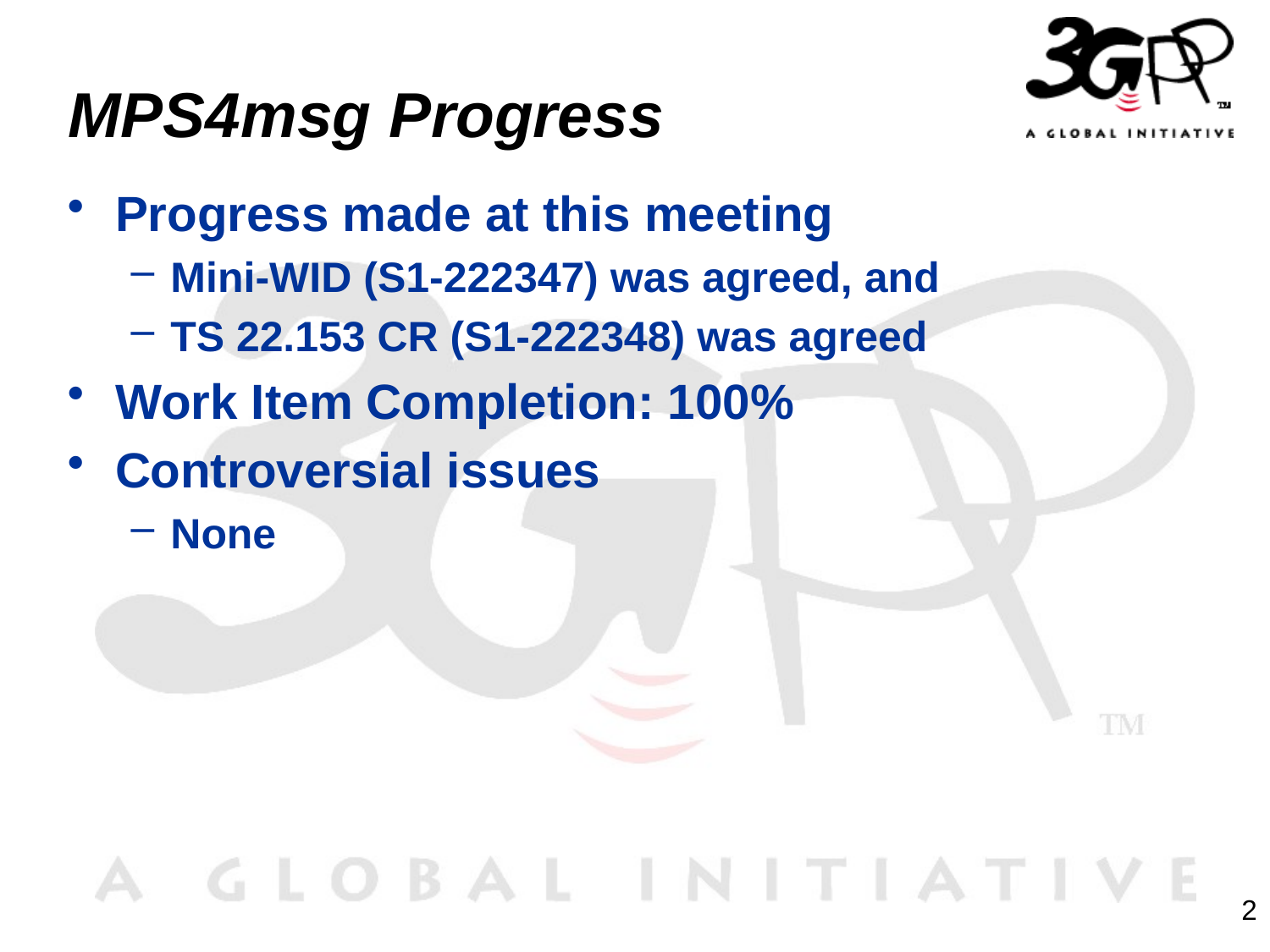

# MPS4msg Progress
Progress made at this meeting
Mini-WID (S1-222347) was agreed, and
TS 22.153 CR (S1-222348) was agreed
Work Item Completion: 100%
Controversial issues
None
2